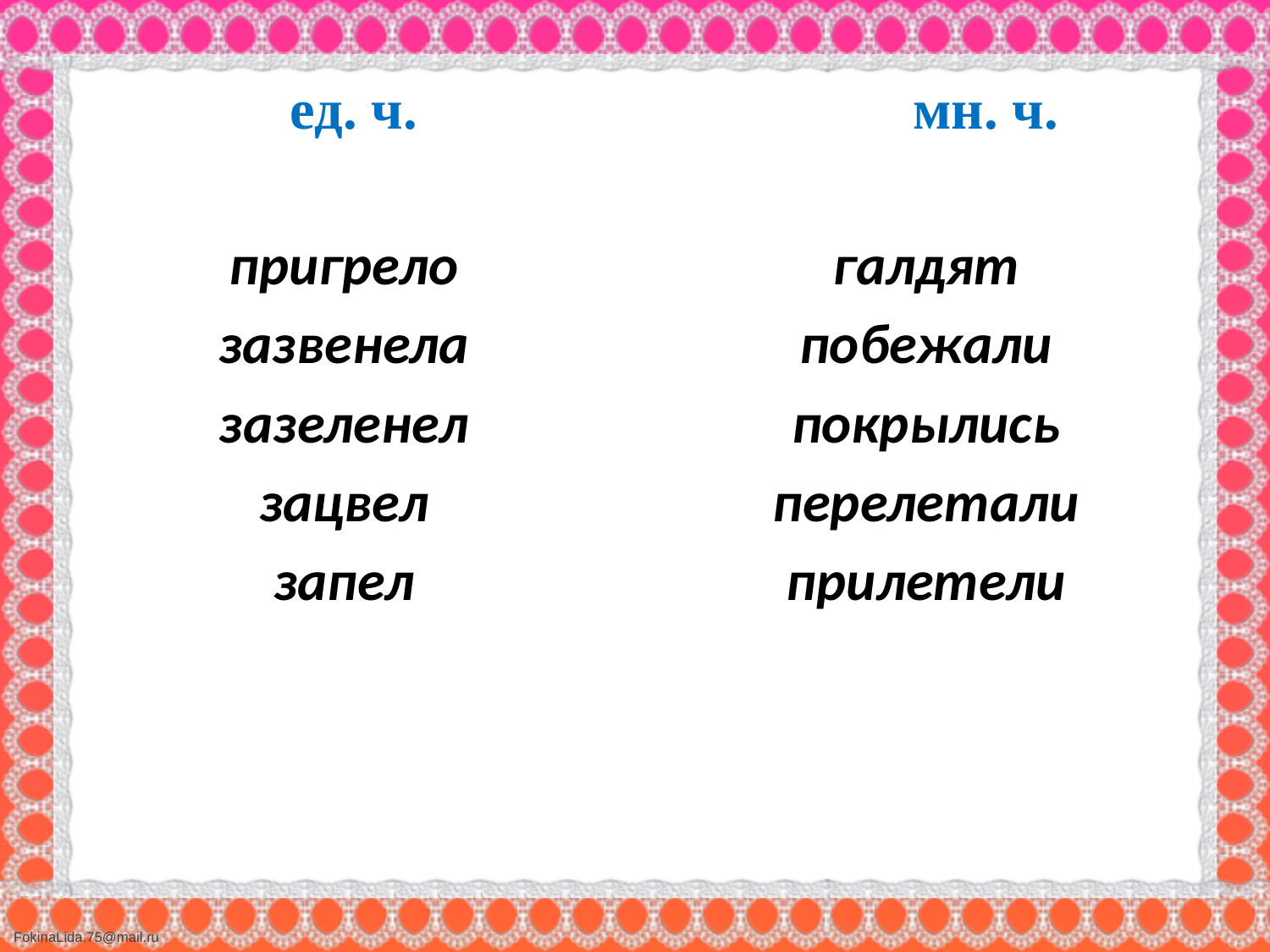

# ед. ч.                                   мн. ч.
пригрело
зазвенела
зазеленел
зацвел
запел

галдят
побежали
покрылись
перелетали
прилетели